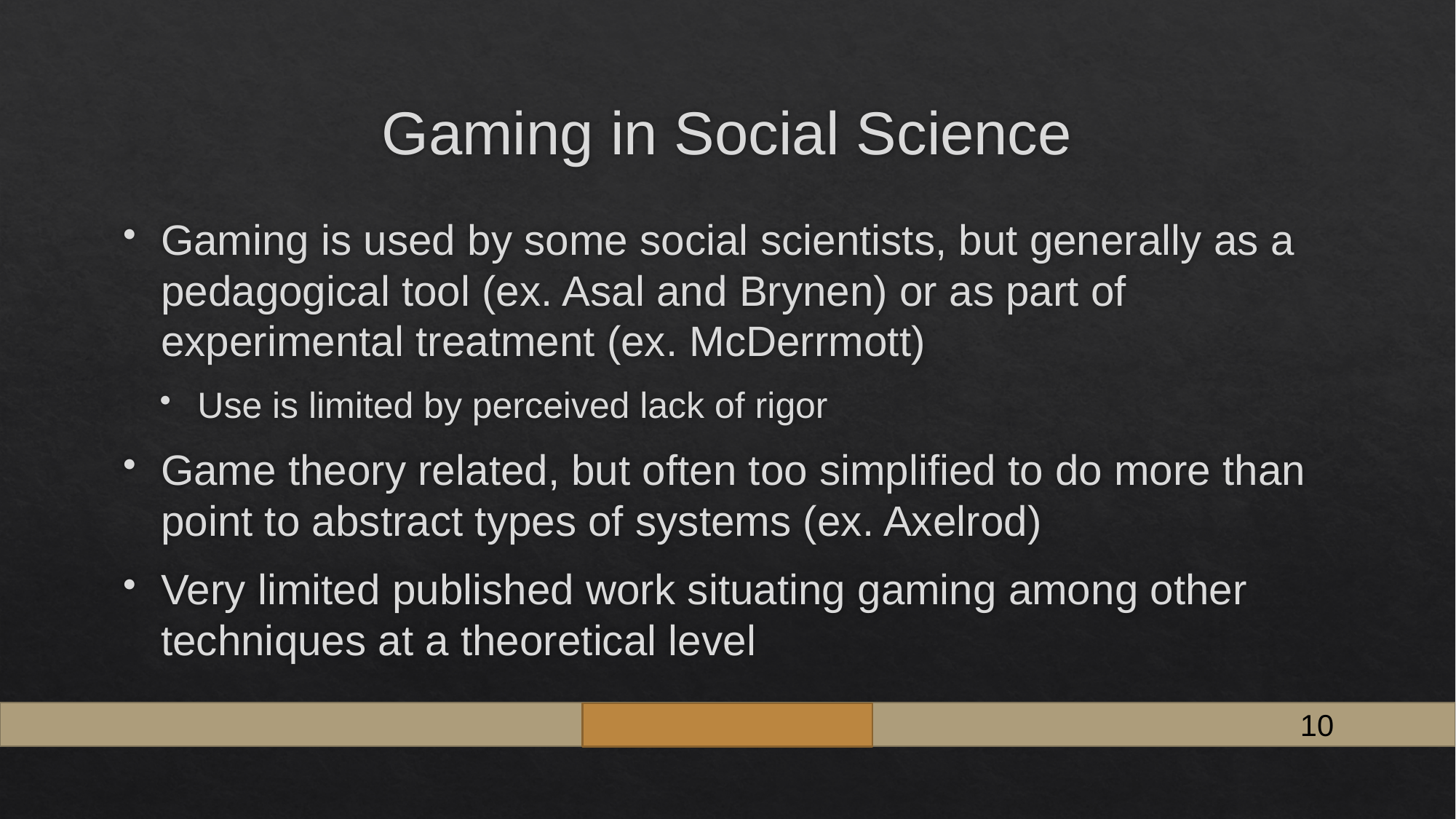

# Gaming in Social Science
Gaming is used by some social scientists, but generally as a pedagogical tool (ex. Asal and Brynen) or as part of experimental treatment (ex. McDerrmott)
Use is limited by perceived lack of rigor
Game theory related, but often too simplified to do more than point to abstract types of systems (ex. Axelrod)
Very limited published work situating gaming among other techniques at a theoretical level

10